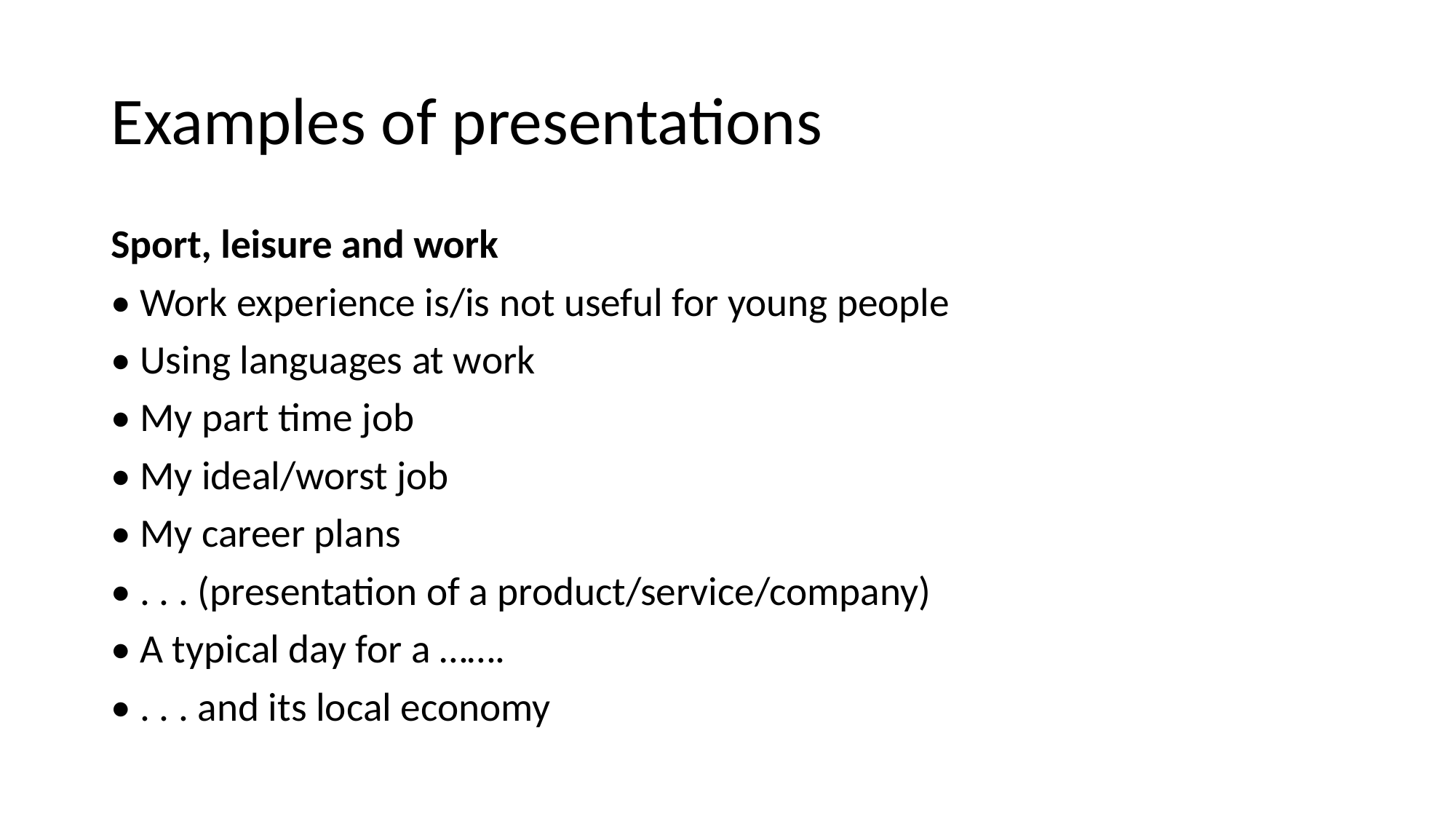

# Examples of presentations
Sport, leisure and work
• Work experience is/is not useful for young people
• Using languages at work
• My part time job
• My ideal/worst job
• My career plans
• . . . (presentation of a product/service/company)
• A typical day for a …….
• . . . and its local economy